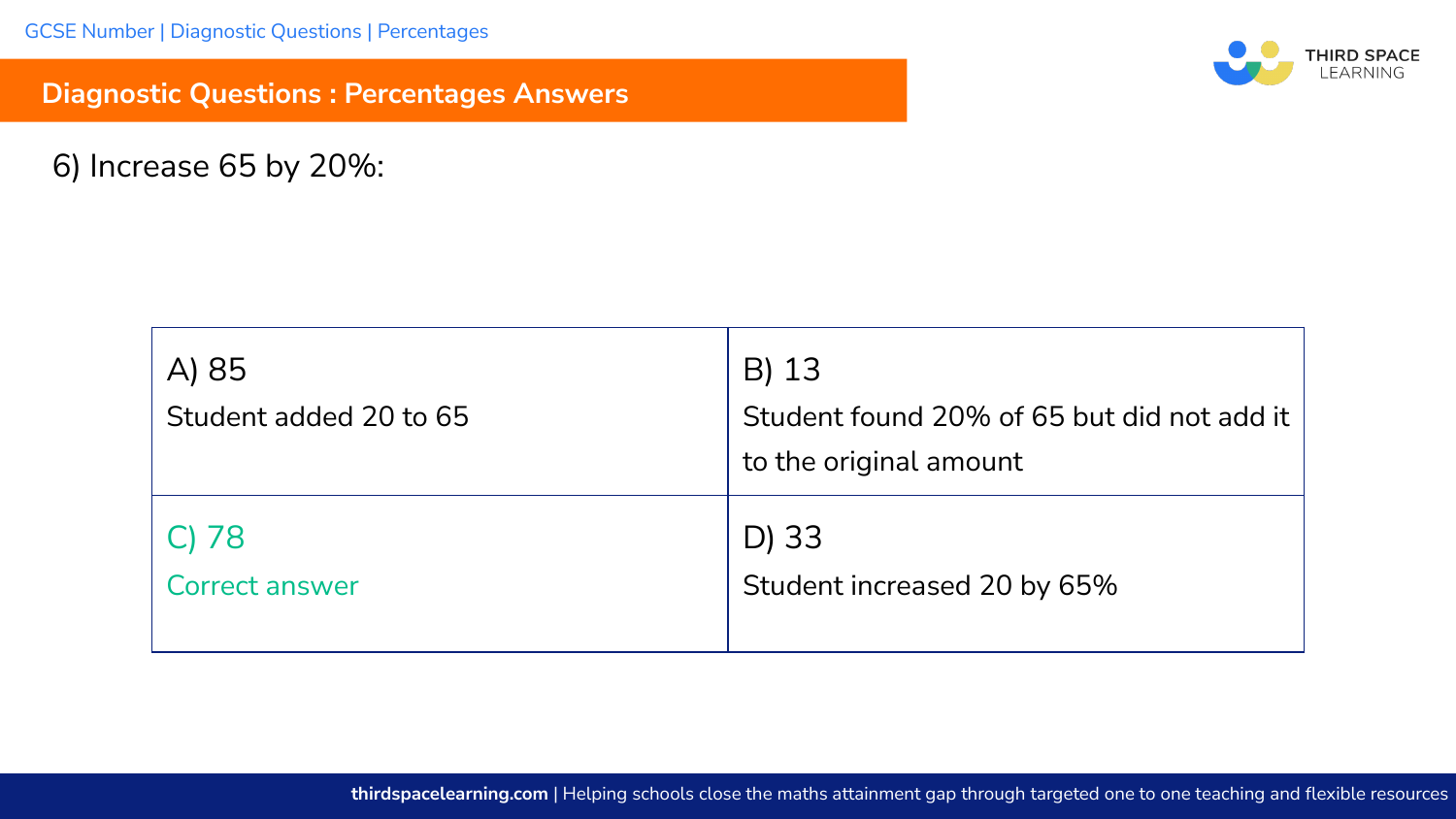

Diagnostic Questions : Percentages Answers
| 6) Increase 65 by 20%: |
| --- |
| A) 85 Student added 20 to 65 | B) 13 Student found 20% of 65 but did not add it to the original amount |
| --- | --- |
| C) 78 Correct answer | D) 33 Student increased 20 by 65% |